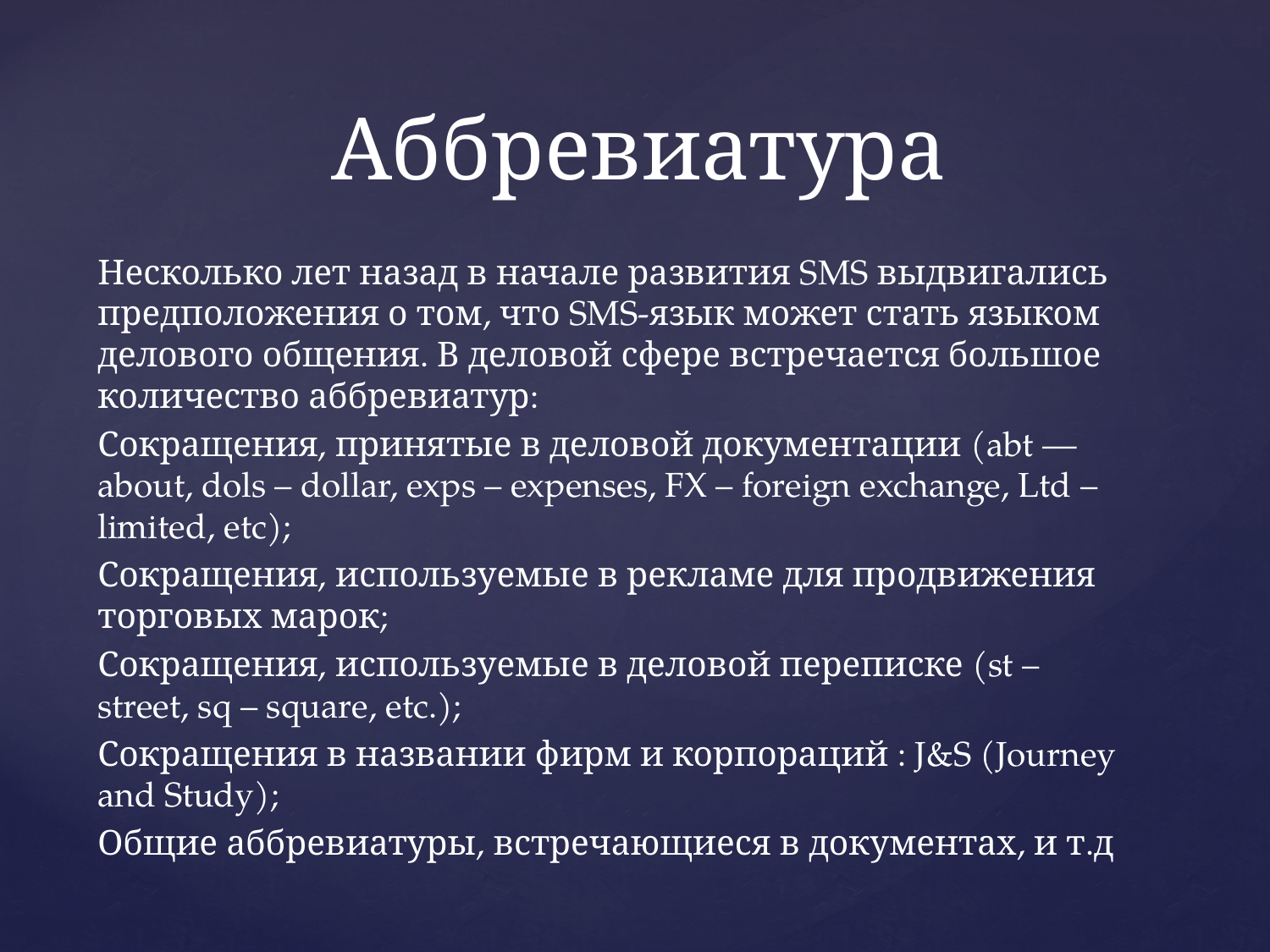

# Аббревиатура
Несколько лет назад в начале развития SMS выдвигались предположения о том, что SMS-язык может стать языком делового общения. В деловой сфере встречается большое количество аббревиатур:
Сокращения, принятые в деловой документации (abt — about, dols – dollar, exps – expenses, FX – foreign exchange, Ltd – limited, etc);
Сокращения, используемые в рекламе для продвижения торговых марок;
Сокращения, используемые в деловой переписке (st – street, sq – square, etc.);
Сокращения в названии фирм и корпораций : J&S (Journey and Study);
Общие аббревиатуры, встречающиеся в документах, и т.д